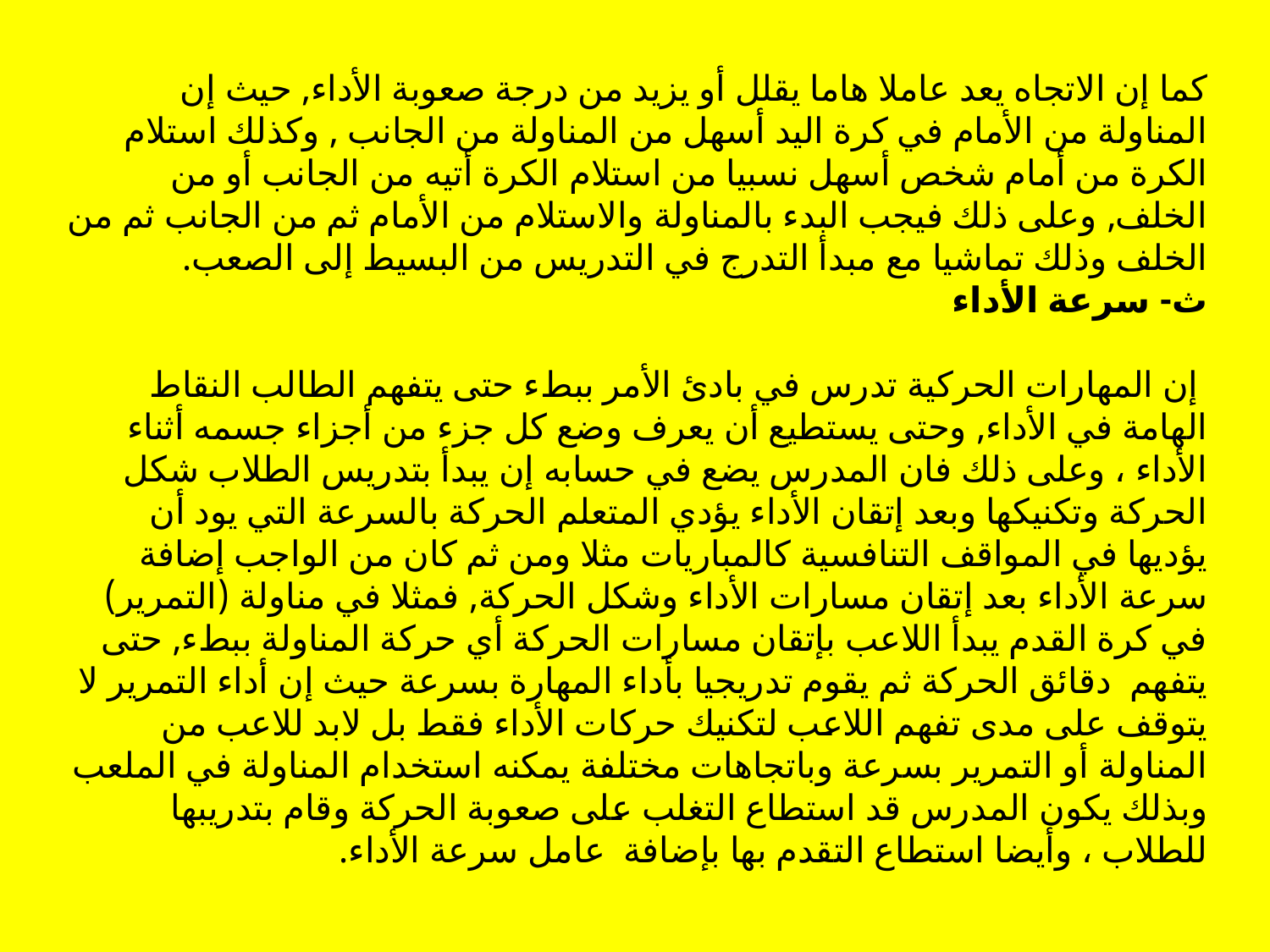

كما إن الاتجاه يعد عاملا هاما يقلل أو يزيد من درجة صعوبة الأداء, حيث إن المناولة من الأمام في كرة اليد أسهل من المناولة من الجانب , وكذلك استلام الكرة من أمام شخص أسهل نسبيا من استلام الكرة أتيه من الجانب أو من الخلف, وعلى ذلك فيجب البدء بالمناولة والاستلام من الأمام ثم من الجانب ثم من الخلف وذلك تماشيا مع مبدأ التدرج في التدريس من البسيط إلى الصعب.
ث- سرعة الأداء

 إن المهارات الحركية تدرس في بادئ الأمر ببطء حتى يتفهم الطالب النقاط الهامة في الأداء, وحتى يستطيع أن يعرف وضع كل جزء من أجزاء جسمه أثناء الأداء ، وعلى ذلك فان المدرس يضع في حسابه إن يبدأ بتدريس الطلاب شكل الحركة وتكنيكها وبعد إتقان الأداء يؤدي المتعلم الحركة بالسرعة التي يود أن يؤديها في المواقف التنافسية كالمباريات مثلا ومن ثم كان من الواجب إضافة سرعة الأداء بعد إتقان مسارات الأداء وشكل الحركة, فمثلا في مناولة (التمرير) في كرة القدم يبدأ اللاعب بإتقان مسارات الحركة أي حركة المناولة ببطء, حتى يتفهم  دقائق الحركة ثم يقوم تدريجيا بأداء المهارة بسرعة حيث إن أداء التمرير لا يتوقف على مدى تفهم اللاعب لتكنيك حركات الأداء فقط بل لابد للاعب من المناولة أو التمرير بسرعة وباتجاهات مختلفة يمكنه استخدام المناولة في الملعب وبذلك يكون المدرس قد استطاع التغلب على صعوبة الحركة وقام بتدريبها للطلاب ، وأيضا استطاع التقدم بها بإضافة  عامل سرعة الأداء.